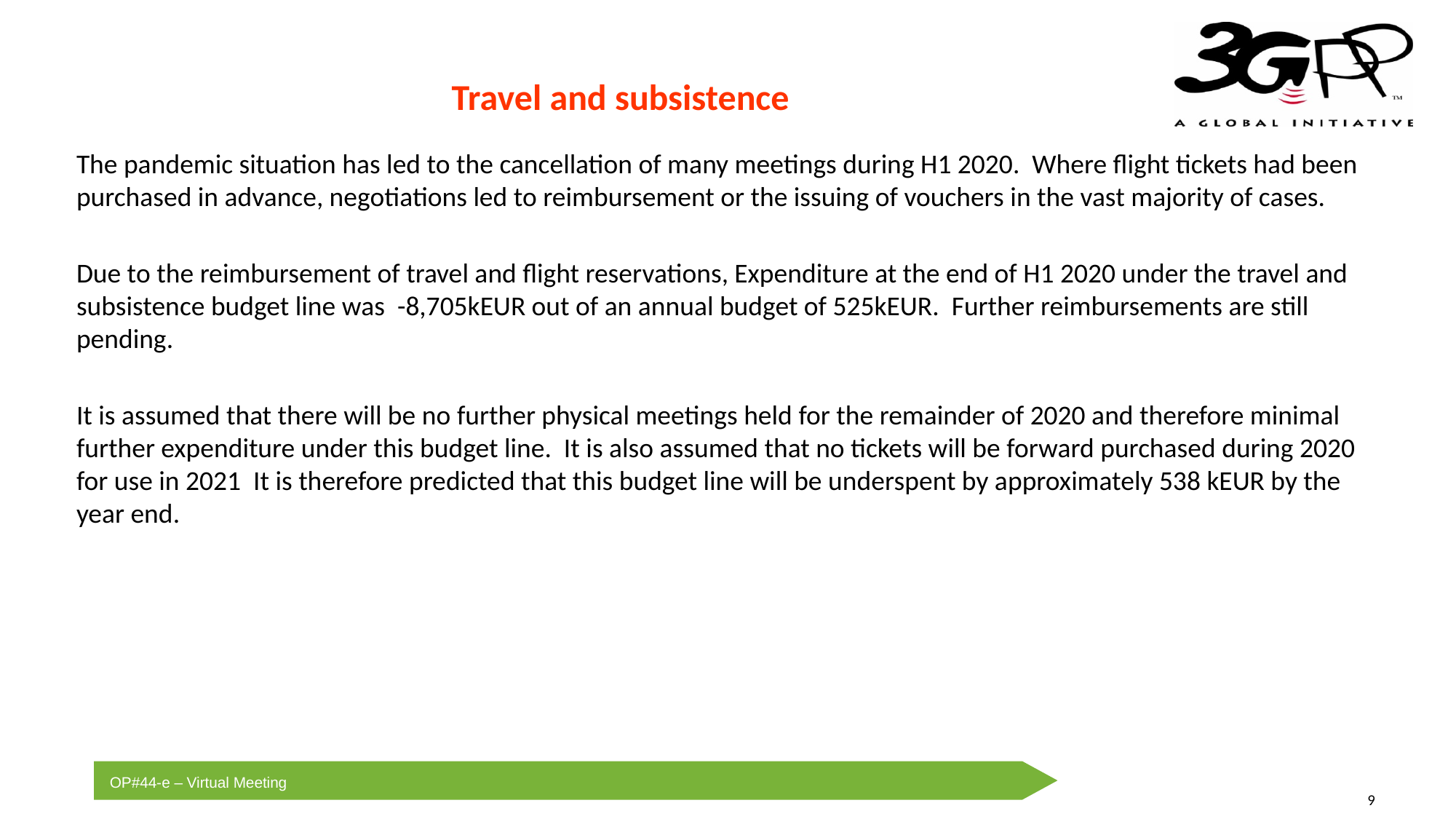

# Travel and subsistence
The pandemic situation has led to the cancellation of many meetings during H1 2020.  Where flight tickets had been purchased in advance, negotiations led to reimbursement or the issuing of vouchers in the vast majority of cases.

Due to the reimbursement of travel and flight reservations, Expenditure at the end of H1 2020 under the travel and subsistence budget line was  -8,705kEUR out of an annual budget of 525kEUR.  Further reimbursements are still pending.

It is assumed that there will be no further physical meetings held for the remainder of 2020 and therefore minimal  further expenditure under this budget line.  It is also assumed that no tickets will be forward purchased during 2020 for use in 2021  It is therefore predicted that this budget line will be underspent by approximately 538 kEUR by the year end.

9